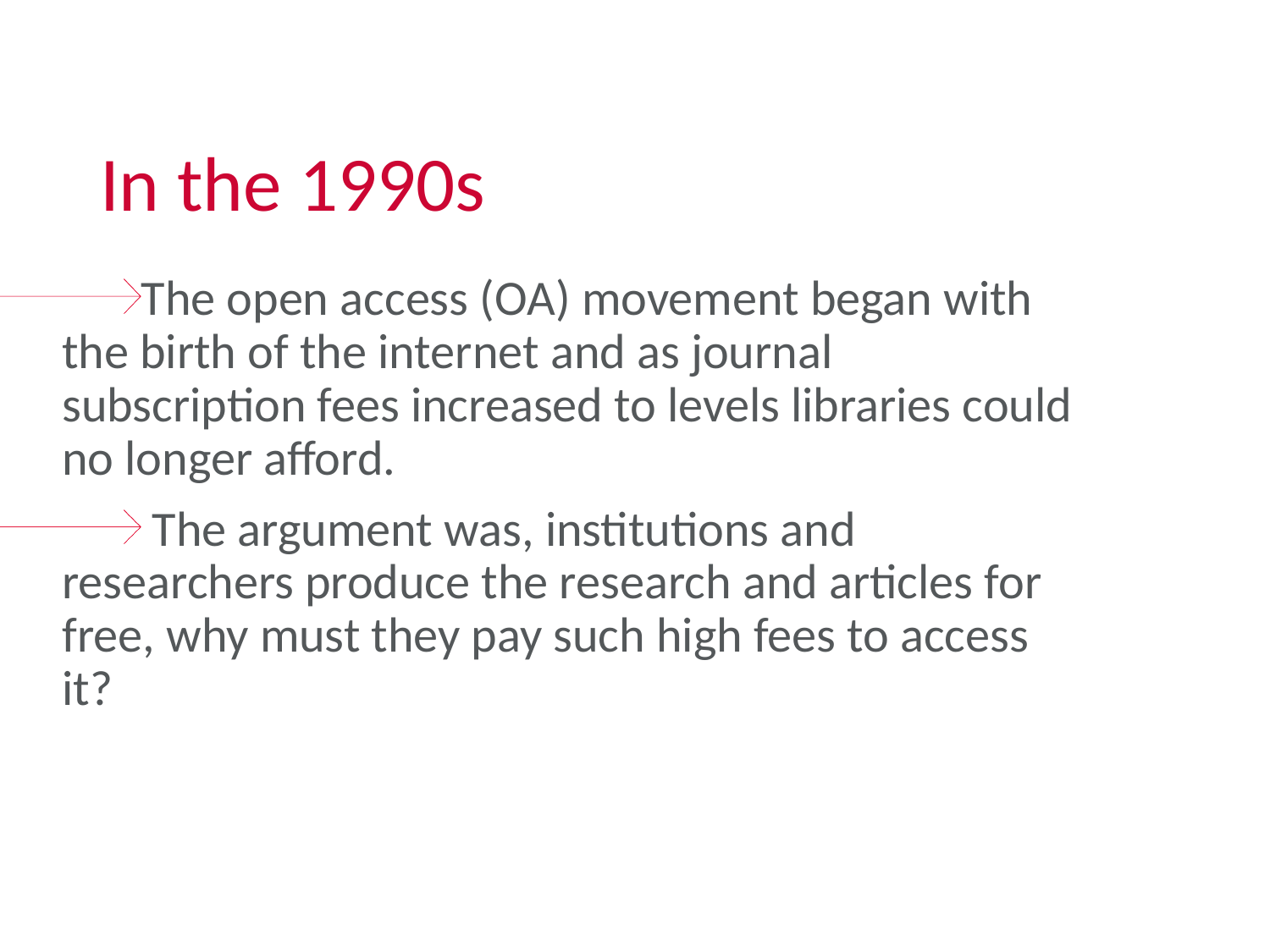

# In the 1990s
The open access (OA) movement began with the birth of the internet and as journal subscription fees increased to levels libraries could no longer afford.
 The argument was, institutions and researchers produce the research and articles for free, why must they pay such high fees to access it?